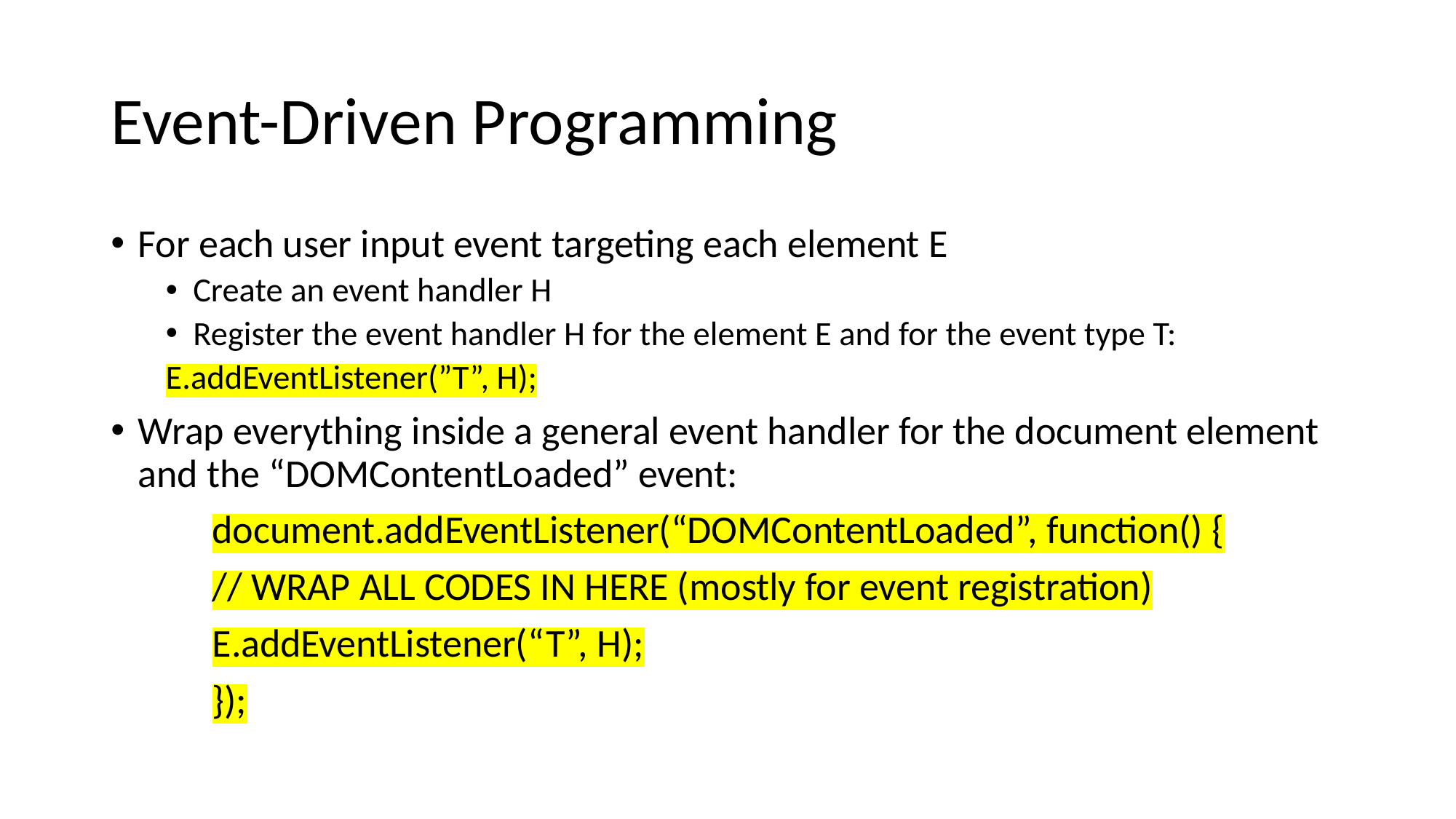

# Event-Driven Programming
For each user input event targeting each element E
Create an event handler H
Register the event handler H for the element E and for the event type T:
	E.addEventListener(”T”, H);
Wrap everything inside a general event handler for the document element and the “DOMContentLoaded” event:
	document.addEventListener(“DOMContentLoaded”, function() {
		// WRAP ALL CODES IN HERE (mostly for event registration)
		E.addEventListener(“T”, H);
	});